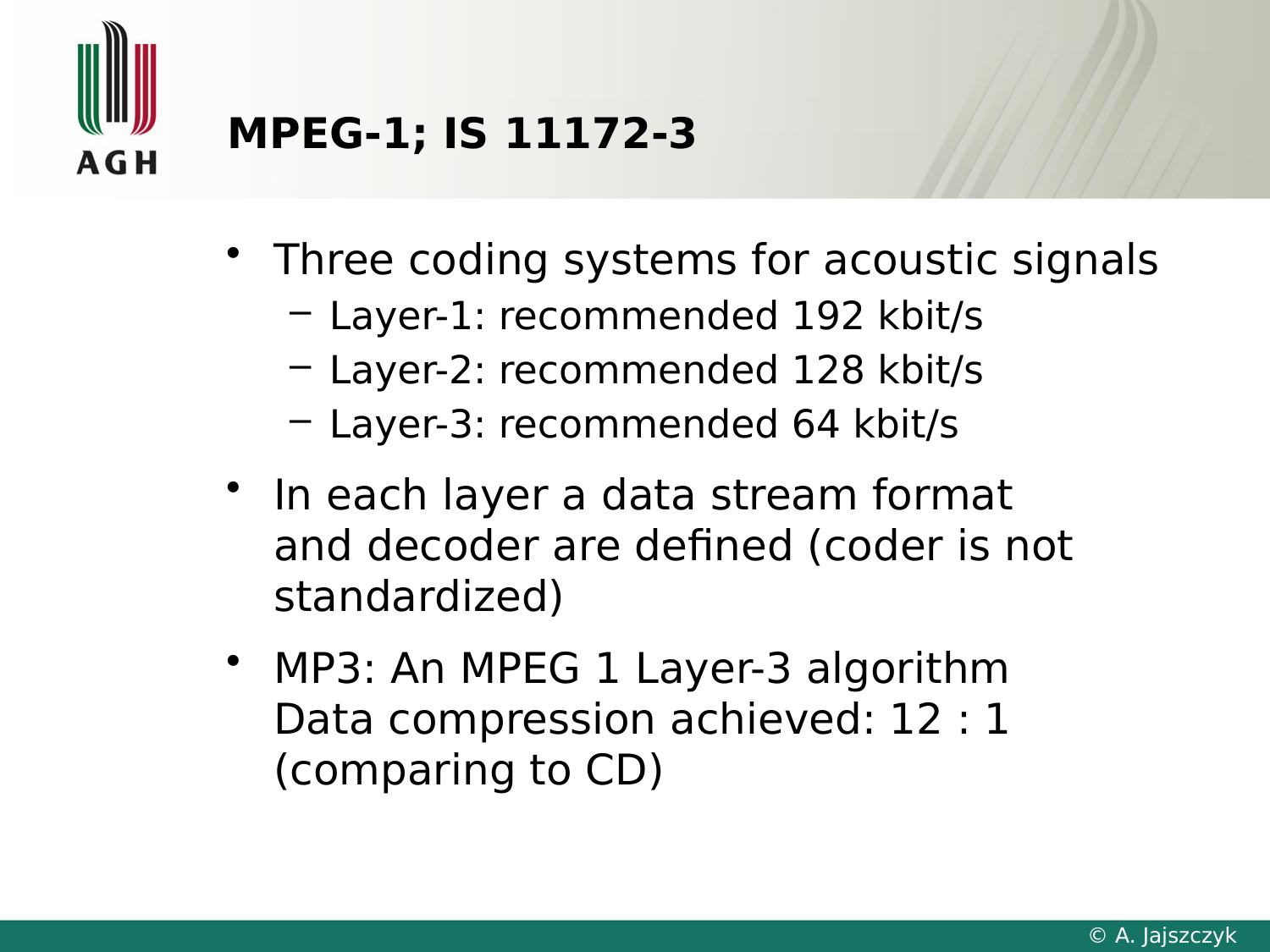

# MPEG-1; IS 11172-3
Three coding systems for acoustic signals
Layer-1: recommended 192 kbit/s
Layer-2: recommended 128 kbit/s
Layer-3: recommended 64 kbit/s
In each layer a data stream format
and decoder are defined (coder is not standardized)
MP3: An MPEG 1 Layer-3 algorithm
Data compression achieved: 12 : 1 (comparing to CD)